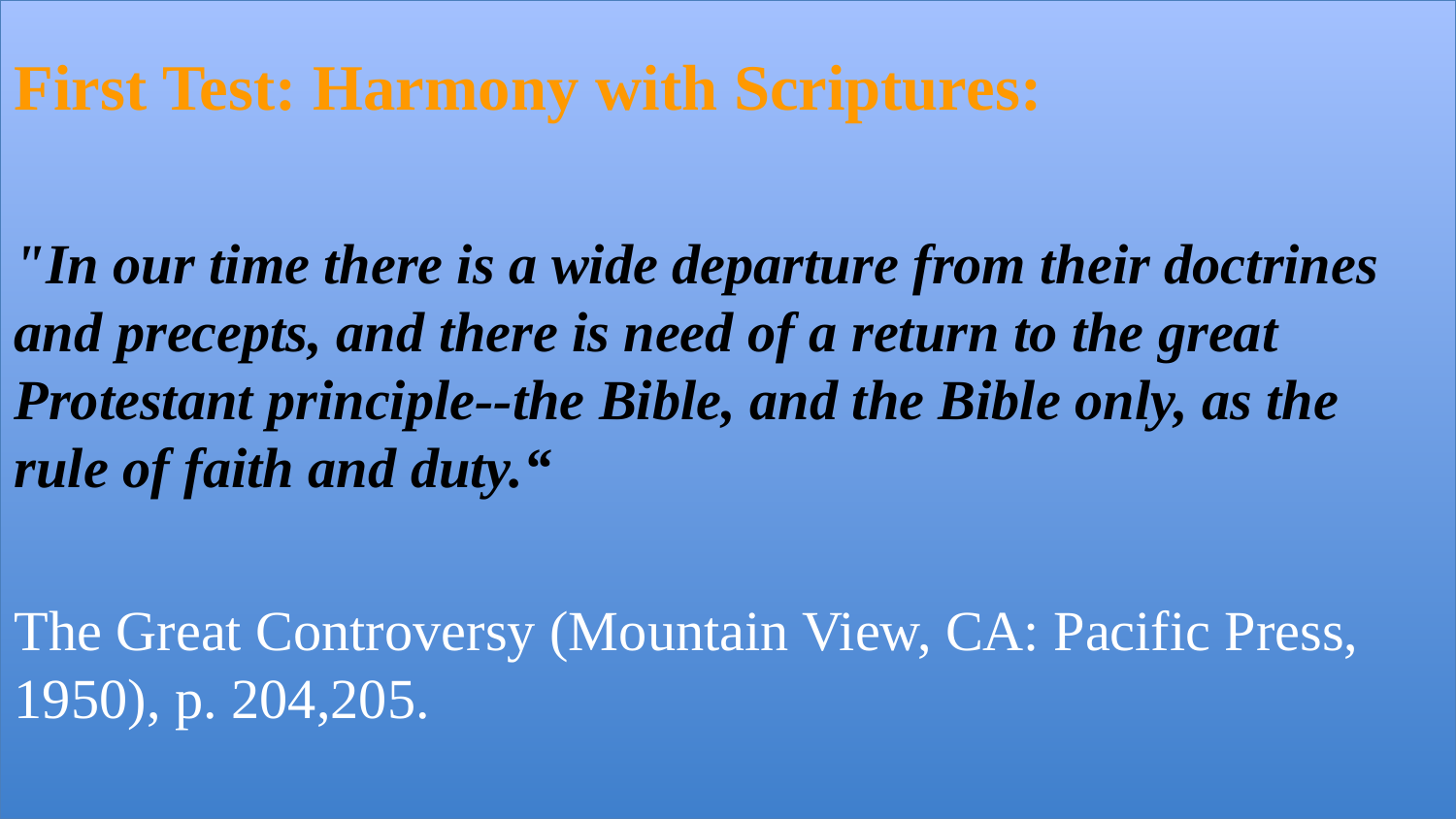

First Test: Harmony with Scriptures:

"In our time there is a wide departure from their doctrines and precepts, and there is need of a return to the great Protestant principle--the Bible, and the Bible only, as the rule of faith and duty.“

The Great Controversy (Mountain View, CA: Pacific Press, 1950), p. 204,205.

# First Test: Harmony with Scripture